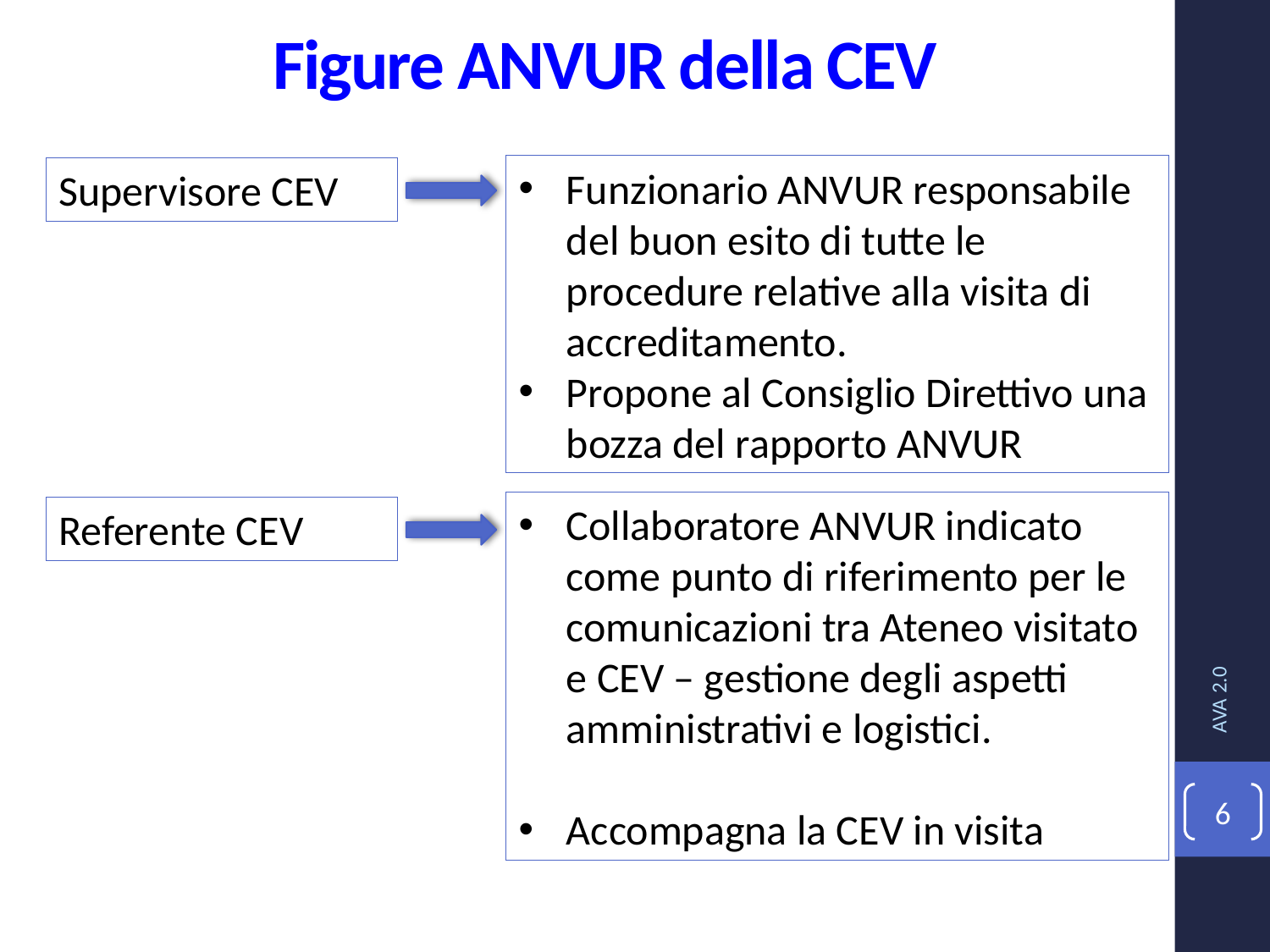

# Figure ANVUR della CEV
Funzionario ANVUR responsabile del buon esito di tutte le procedure relative alla visita di accreditamento.
Propone al Consiglio Direttivo una bozza del rapporto ANVUR
Supervisore CEV

Collaboratore ANVUR indicato come punto di riferimento per le comunicazioni tra Ateneo visitato e CEV – gestione degli aspetti amministrativi e logistici.

Accompagna la CEV in visita
Referente CEV
AVA 2.0

6